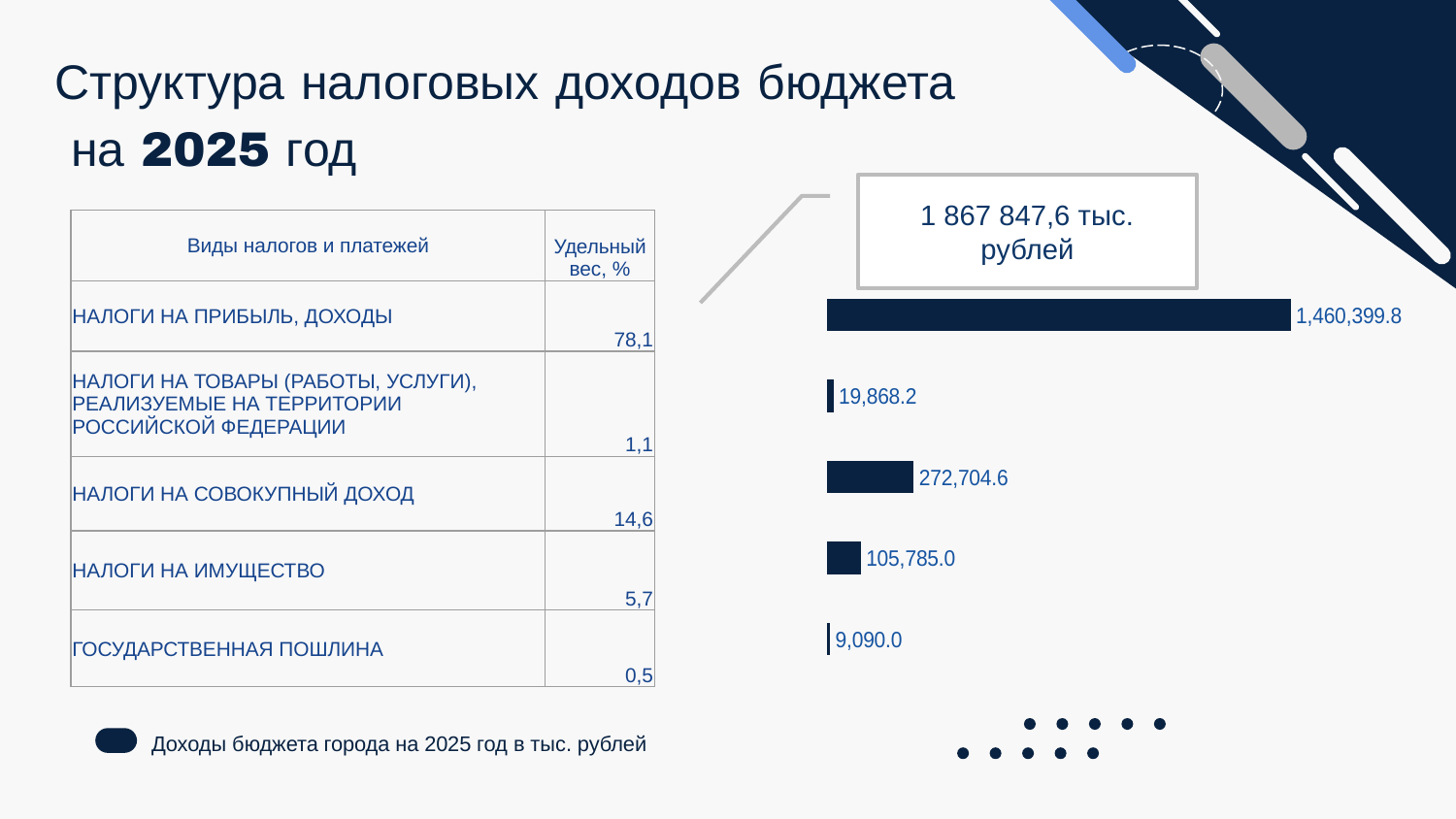

Структура налоговых доходов бюджета
 на 2025 год
1 867 847,6 тыс. рублей

| Виды налогов и платежей | Удельный вес, % |
| --- | --- |
| НАЛОГИ НА ПРИБЫЛЬ, ДОХОДЫ | 78,1 |
| НАЛОГИ НА ТОВАРЫ (РАБОТЫ, УСЛУГИ), РЕАЛИЗУЕМЫЕ НА ТЕРРИТОРИИ РОССИЙСКОЙ ФЕДЕРАЦИИ | 1,1 |
| НАЛОГИ НА СОВОКУПНЫЙ ДОХОД | 14,6 |
| НАЛОГИ НА ИМУЩЕСТВО | 5,7 |
| ГОСУДАРСТВЕННАЯ ПОШЛИНА | 0,5 |

### Chart

| Category | Ряд 1 |
|---|---|
| ГОСУДАРСТВЕННАЯ ПОШЛИНА
 | 9090.0 |
| НАЛОГИ НА ИМУЩЕСТВО

 | 105785.0 |
| НАЛОГИ НА СОВОКУПНЫЙ ДОХОД
 | 272704.6 |
| НАЛОГИ НА ТОВАРЫ (РАБОТЫ, УСЛУГИ), РЕАЛИЗУЕМЫЕ НА ТЕРРИТОРИИ РОССИЙСКОЙ ФЕДЕРАЦИИ
 | 19868.2 |
| НАЛОГИ НА ПРИБЫЛЬ, ДОХОДЫ
 | 1460399.8 |Доходы бюджета города на 2025 год в тыс. рублей